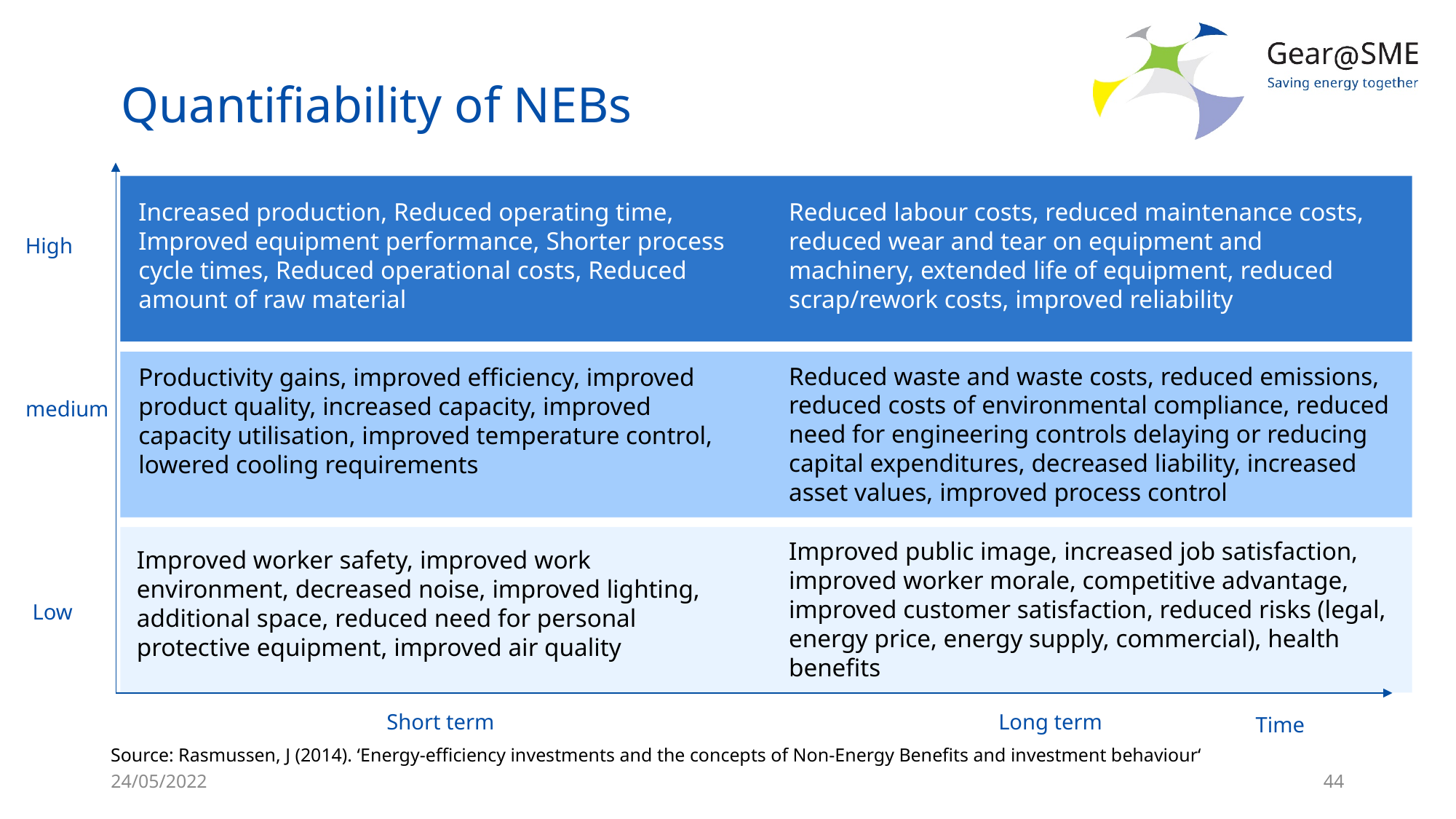

# Quantifiability of NEBs

Increased production, Reduced operating time, Improved equipment performance, Shorter process cycle times, Reduced operational costs, Reduced amount of raw material
Reduced labour costs, reduced maintenance costs, reduced wear and tear on equipment and machinery, extended life of equipment, reduced scrap/rework costs, improved reliability
High

Reduced waste and waste costs, reduced emissions, reduced costs of environmental compliance, reduced need for engineering controls delaying or reducing capital expenditures, decreased liability, increased asset values, improved process control
Productivity gains, improved efficiency, improved product quality, increased capacity, improved capacity utilisation, improved temperature control, lowered cooling requirements
medium

Improved public image, increased job satisfaction, improved worker morale, competitive advantage, improved customer satisfaction, reduced risks (legal, energy price, energy supply, commercial), health benefits
Improved worker safety, improved work environment, decreased noise, improved lighting, additional space, reduced need for personal protective equipment, improved air quality
Low
Long term
Short term
Time
Source: Rasmussen, J (2014). ‘Energy-efficiency investments and the concepts of Non-Energy Benefits and investment behaviour‘

24/05/2022
44